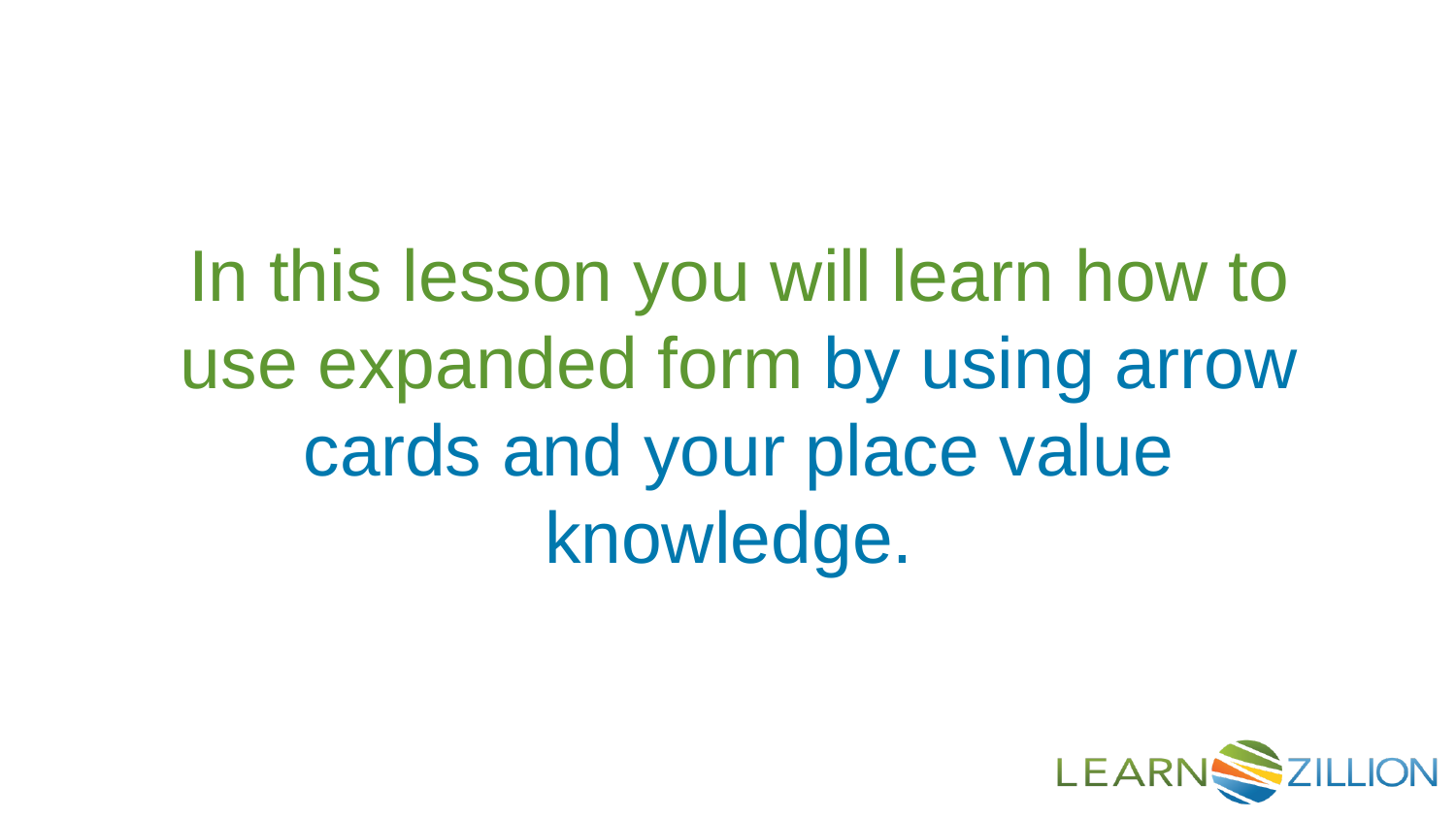

In this lesson you will learn how to use expanded form by using arrow cards and your place value knowledge.